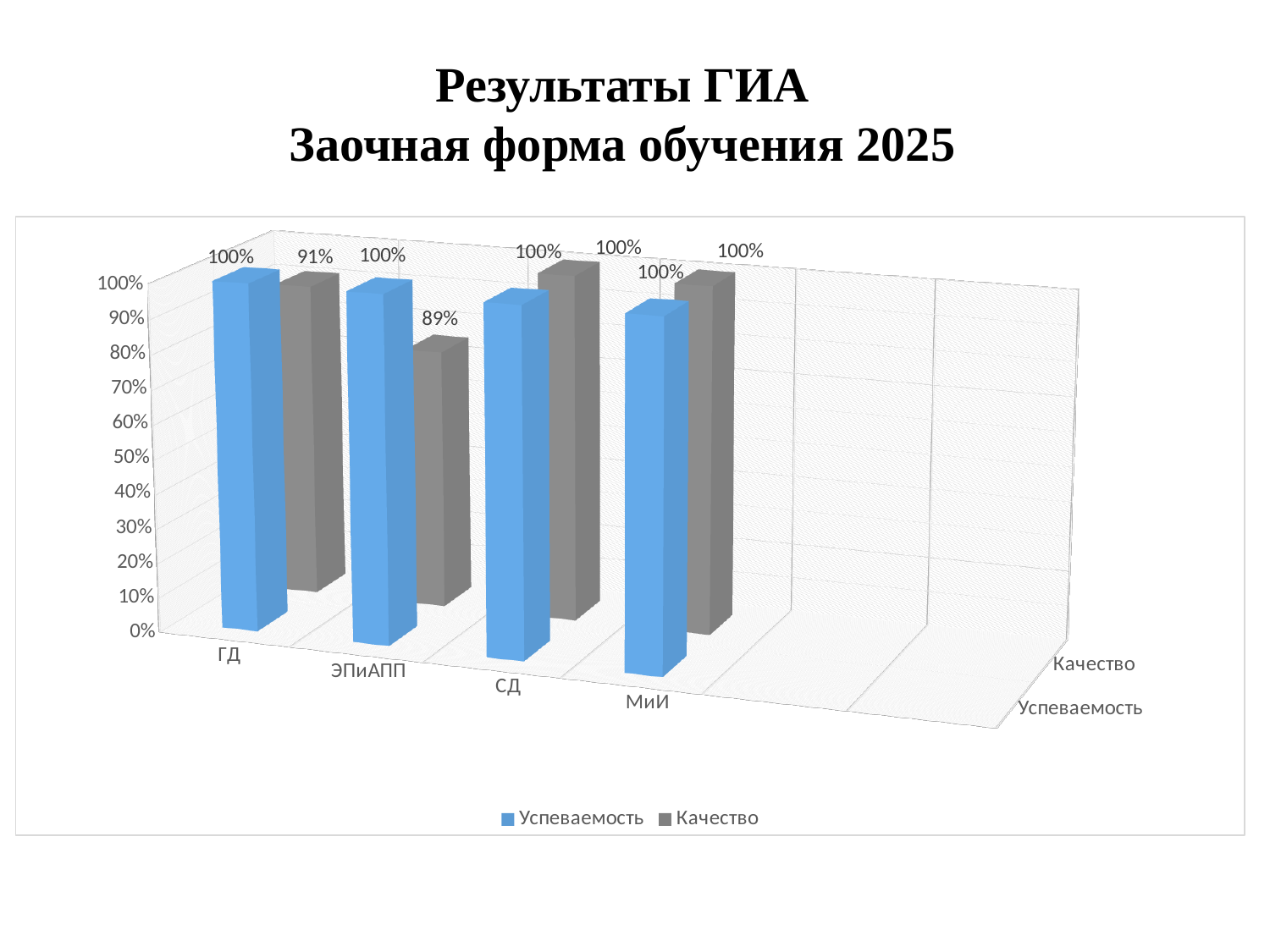

Результаты ГИА
Заочная форма обучения 2025

[unsupported chart]